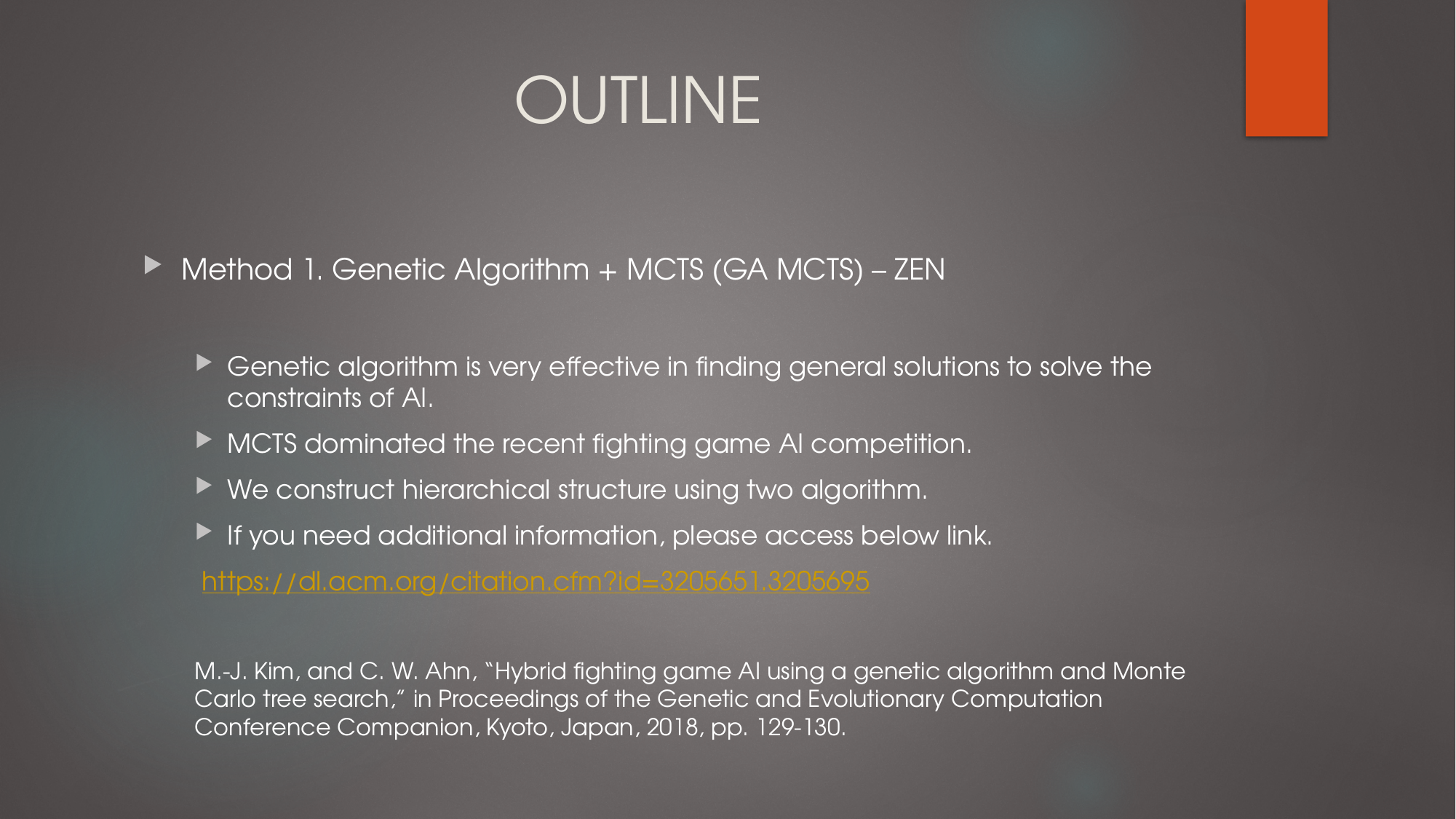

# OUTLINE
Method 1. Genetic Algorithm + MCTS (GA MCTS) – ZEN

Genetic algorithm is very effective in finding general solutions to solve the constraints of AI.
MCTS dominated the recent fighting game AI competition.
We construct hierarchical structure using two algorithm.
If you need additional information, please access below link.
	 https://dl.acm.org/citation.cfm?id=3205651.3205695

M.-J. Kim, and C. W. Ahn, “Hybrid fighting game AI using a genetic algorithm and Monte Carlo tree search,” in Proceedings of the Genetic and Evolutionary Computation Conference Companion, Kyoto, Japan, 2018, pp. 129-130.